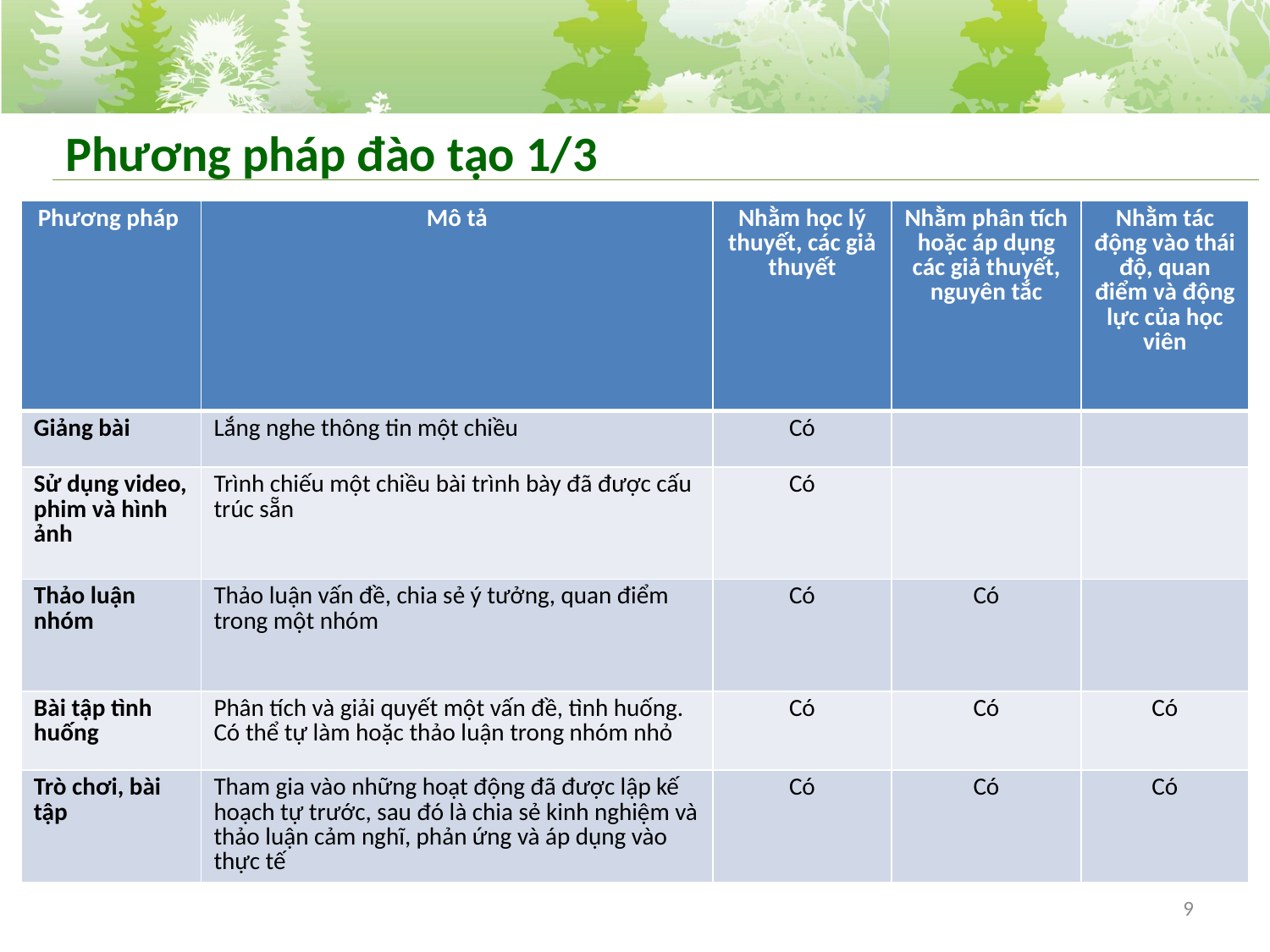

# Phương pháp đào tạo 1/3
| Phương pháp | Mô tả | Nhằm học lý thuyết, các giả thuyết | Nhằm phân tích hoặc áp dụng các giả thuyết, nguyên tắc | Nhằm tác động vào thái độ, quan điểm và động lực của học viên |
| --- | --- | --- | --- | --- |
| Giảng bài | Lắng nghe thông tin một chiều | Có |  |  |
| Sử dụng video, phim và hình ảnh | Trình chiếu một chiều bài trình bày đã được cấu trúc sẵn | Có |  |  |
| Thảo luận nhóm | Thảo luận vấn đề, chia sẻ ý tưởng, quan điểm trong một nhóm | Có | Có |  |
| Bài tập tình huống | Phân tích và giải quyết một vấn đề, tình huống. Có thể tự làm hoặc thảo luận trong nhóm nhỏ | Có | Có | Có |
| Trò chơi, bài tập | Tham gia vào những hoạt động đã được lập kế hoạch tự trước, sau đó là chia sẻ kinh nghiệm và thảo luận cảm nghĩ, phản ứng và áp dụng vào thực tế | Có | Có | Có |
9